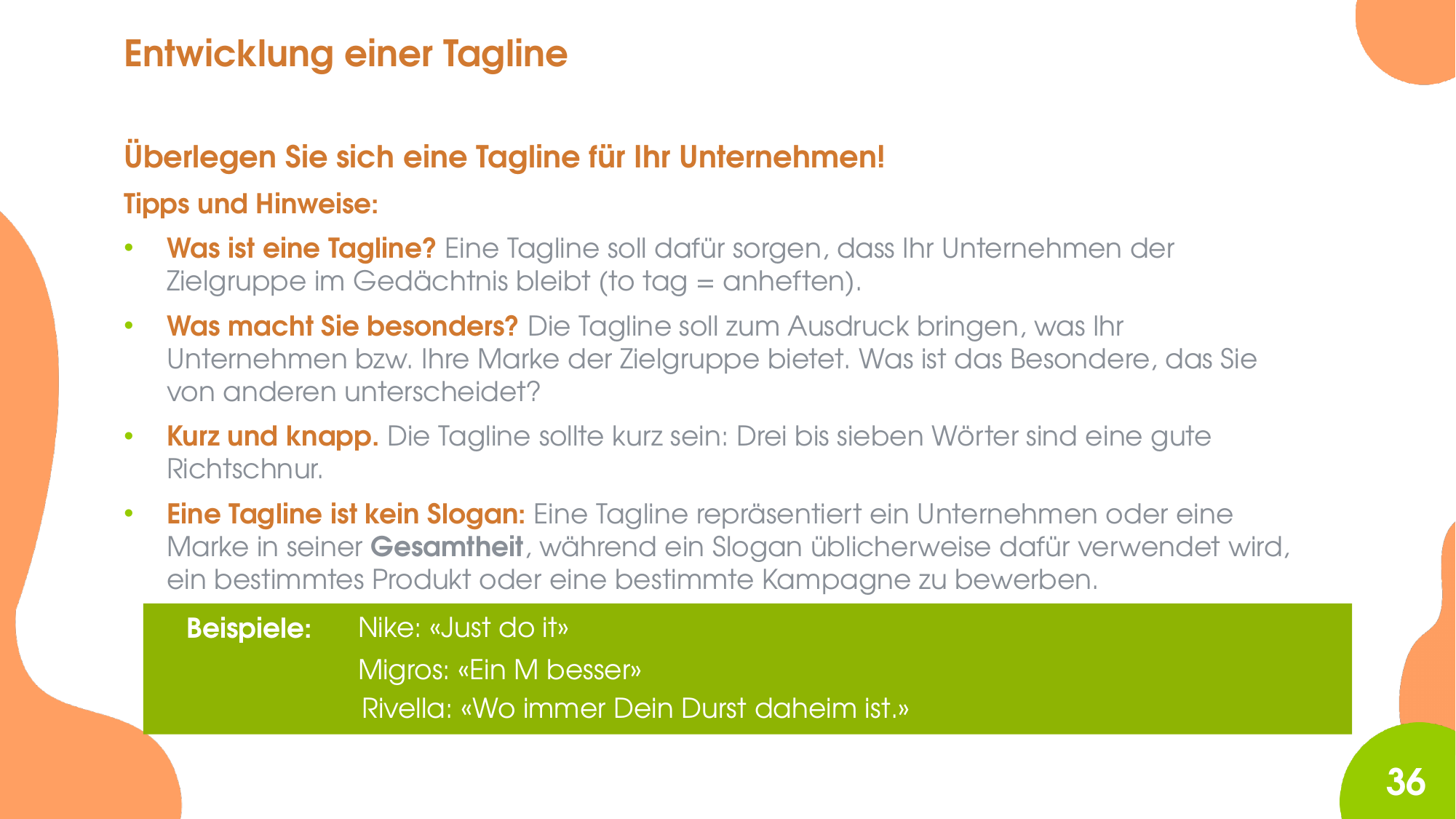

Entwicklung einer Tagline
Überlegen Sie sich eine Tagline für Ihr Unternehmen!
Tipps und Hinweise:
Was ist eine Tagline? Eine Tagline soll dafür sorgen, dass Ihr Unternehmen der Zielgruppe im Gedächtnis bleibt (to tag = anheften).
Was macht Sie besonders? Die Tagline soll zum Ausdruck bringen, was Ihr Unternehmen bzw. Ihre Marke der Zielgruppe bietet. Was ist das Besondere, das Sie von anderen unterscheidet?
Kurz und knapp. Die Tagline sollte kurz sein: Drei bis sieben Wörter sind eine gute Richtschnur.
Eine Tagline ist kein Slogan: Eine Tagline repräsentiert ein Unternehmen oder eine Marke in seiner Gesamtheit, während ein Slogan üblicherweise dafür verwendet wird, ein bestimmtes Produkt oder eine bestimmte Kampagne zu bewerben.

Nike: «Just do it»
Beispiele:
Migros: «Ein M besser»
Rivella: «Wo immer Dein Durst daheim ist.»
36